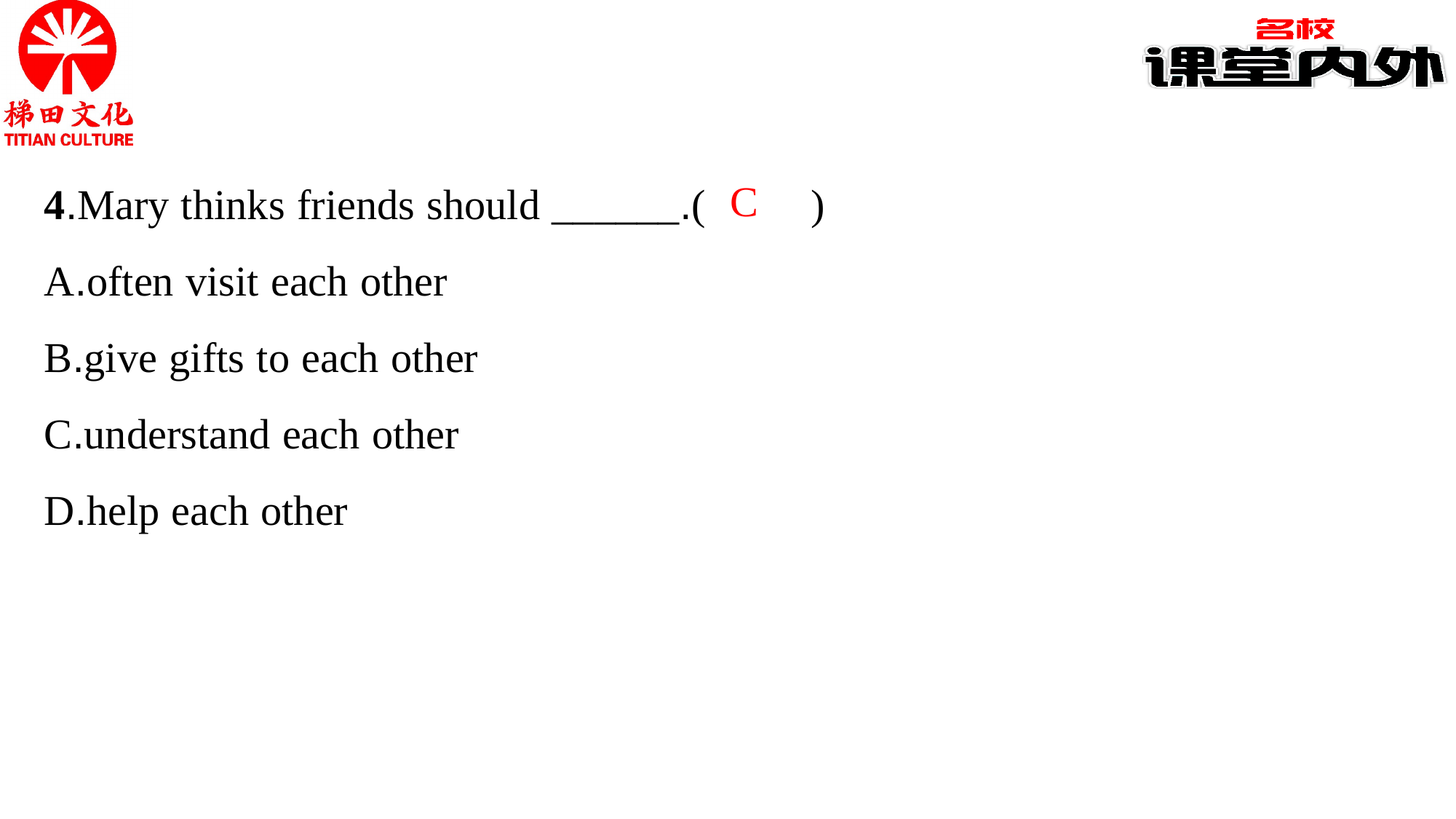

4.Mary thinks friends should ______.(　　)
A.often visit each other
B.give gifts to each other
C.understand each other
D.help each other
C